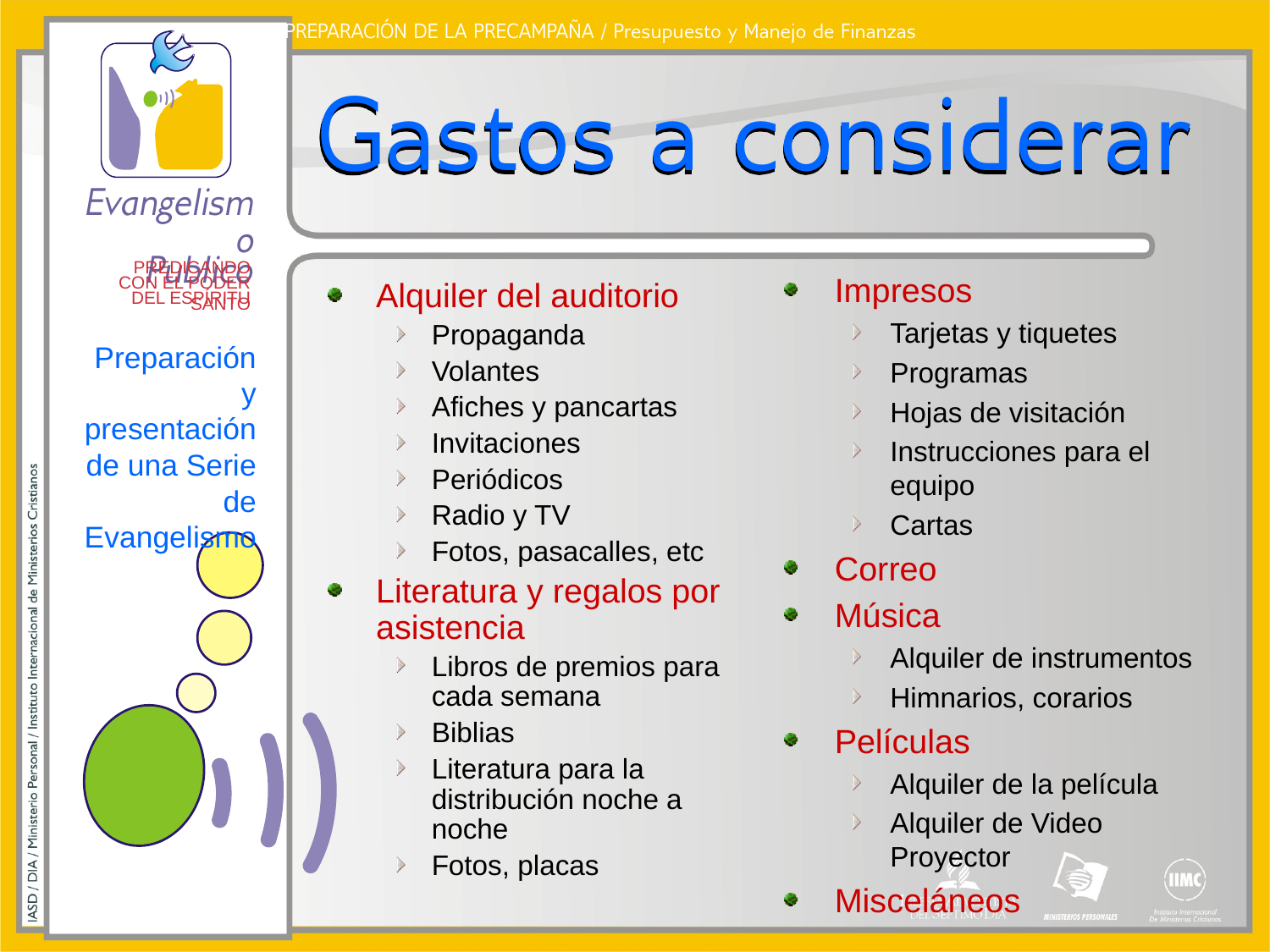

PREPARACIÓN DE LA PRECAMPAÑA / Presupuesto y Manejo de Finanzas
# Gastos a considerar
Impresos
Tarjetas y tiquetes
Programas
Hojas de visitación
Instrucciones para el equipo
Cartas
Correo
Música
Alquiler de instrumentos
Himnarios, corarios
Películas
Alquiler de la película
Alquiler de Video Proyector
Misceláneos
Alquiler del auditorio
Propaganda
Volantes
Afiches y pancartas
Invitaciones
Periódicos
Radio y TV
Fotos, pasacalles, etc
Literatura y regalos por asistencia
Libros de premios para cada semana
Biblias
Literatura para la distribución noche a noche
Fotos, placas